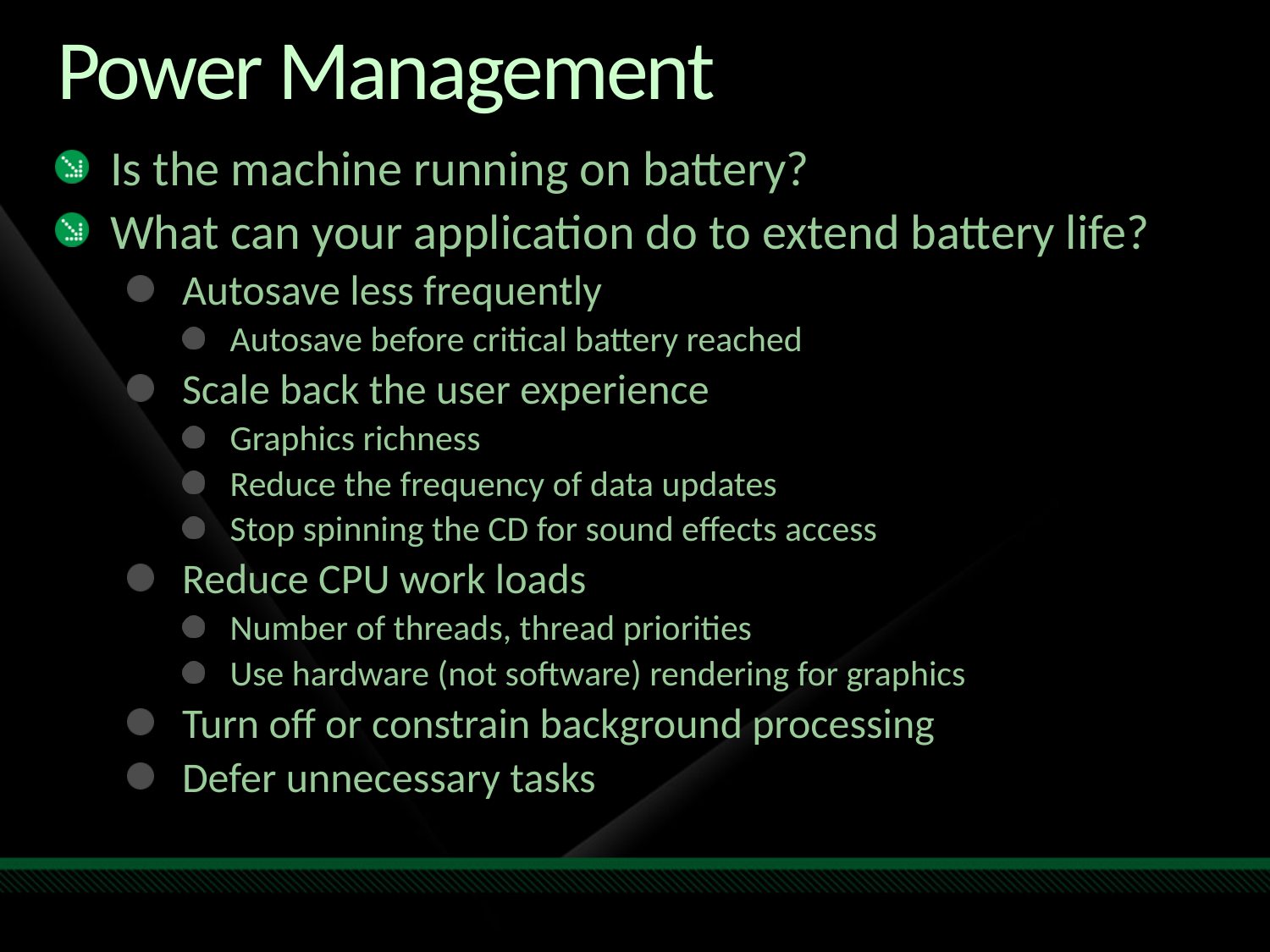

# Power Management
Is the machine running on battery?
What can your application do to extend battery life?
Autosave less frequently
Autosave before critical battery reached
Scale back the user experience
Graphics richness
Reduce the frequency of data updates
Stop spinning the CD for sound effects access
Reduce CPU work loads
Number of threads, thread priorities
Use hardware (not software) rendering for graphics
Turn off or constrain background processing
Defer unnecessary tasks